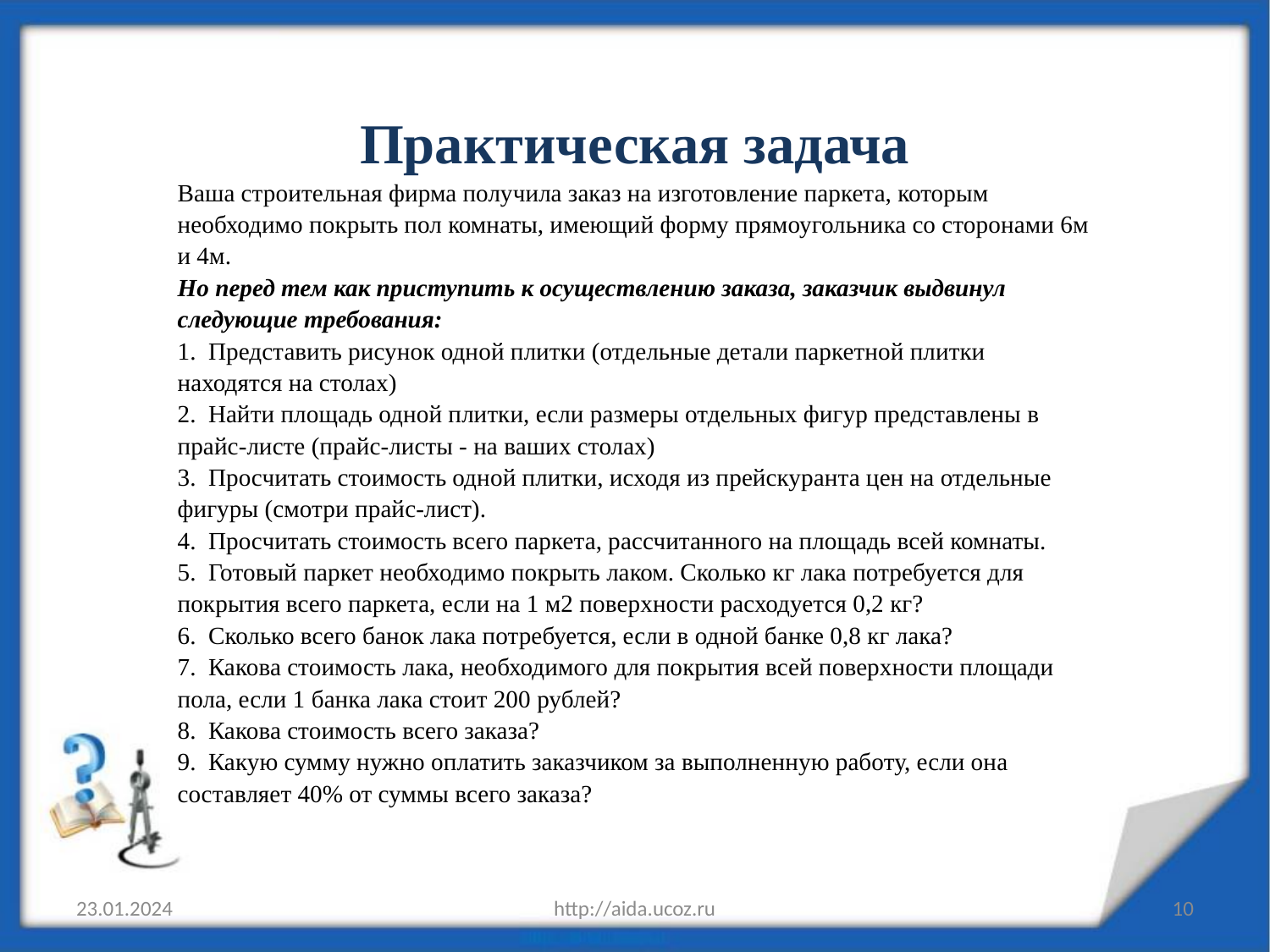

Практическая задача
Ваша строительная фирма получила заказ на изготовление паркета, которым необходимо покрыть пол комнаты, имеющий форму прямоугольника со сторонами 6м и 4м.
Но перед тем как приступить к осуществлению заказа, заказчик выдвинул следующие требования:
1.  Представить рисунок одной плитки (отдельные детали паркетной плитки находятся на столах)
2.  Найти площадь одной плитки, если размеры отдельных фигур представлены в прайс-листе (прайс-листы - на ваших столах)
3.  Просчитать стоимость одной плитки, исходя из прейскуранта цен на отдельные фигуры (смотри прайс-лист).
4.  Просчитать стоимость всего паркета, рассчитанного на площадь всей комнаты.
5.  Готовый паркет необходимо покрыть лаком. Сколько кг лака потребуется для покрытия всего паркета, если на 1 м2 поверхности расходуется 0,2 кг?
6.  Сколько всего банок лака потребуется, если в одной банке 0,8 кг лака?
7.  Какова стоимость лака, необходимого для покрытия всей поверхности площади пола, если 1 банка лака стоит 200 рублей?
8.  Какова стоимость всего заказа?
9.  Какую сумму нужно оплатить заказчиком за выполненную работу, если она составляет 40% от суммы всего заказа?
23.01.2024
http://aida.ucoz.ru
10